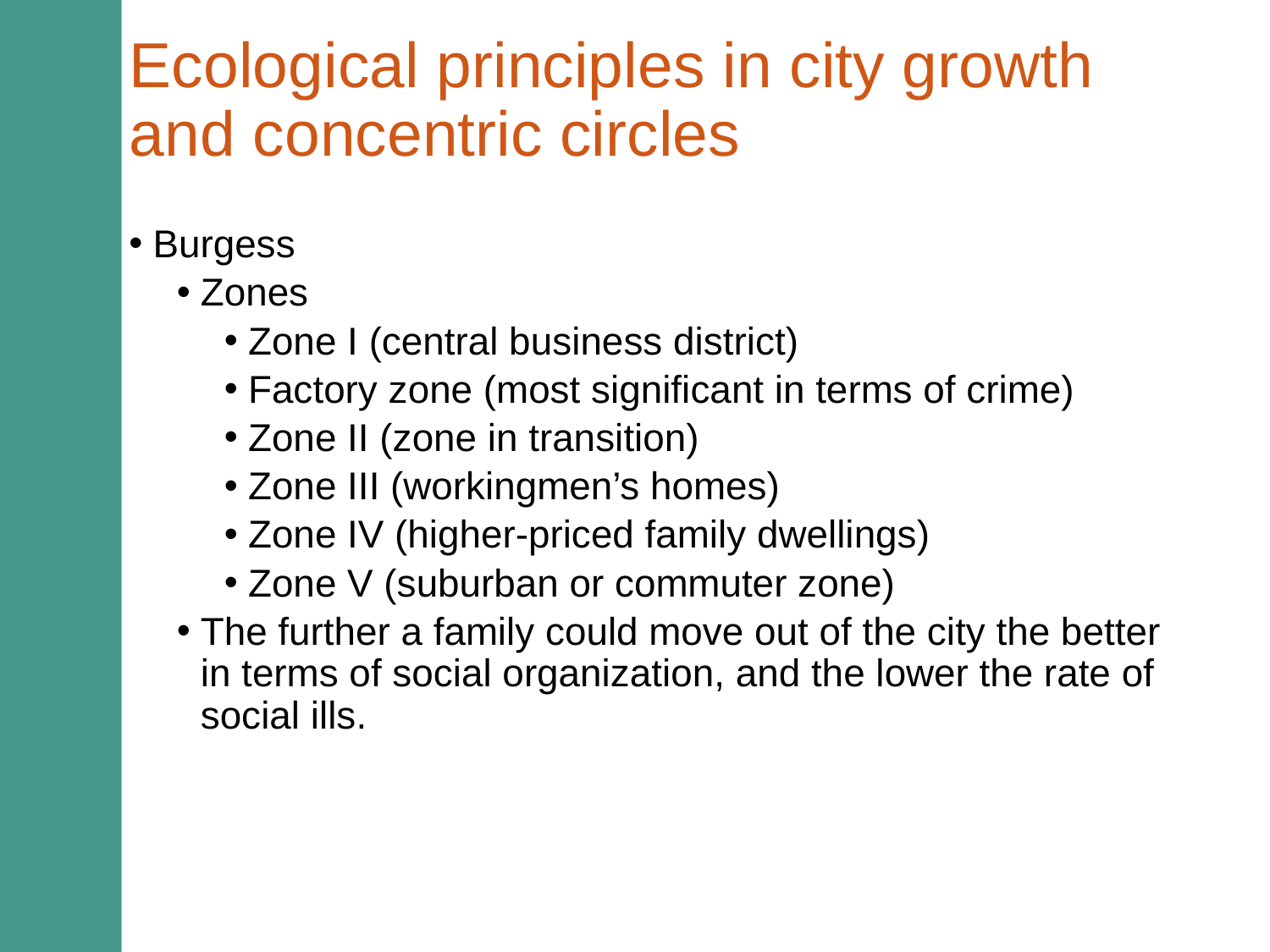

# Ecological principles in city growth and concentric circles
Burgess
Zones
Zone I (central business district)
Factory zone (most significant in terms of crime)
Zone II (zone in transition)
Zone III (workingmen’s homes)
Zone IV (higher-priced family dwellings)
Zone V (suburban or commuter zone)
The further a family could move out of the city the better in terms of social organization, and the lower the rate of social ills.